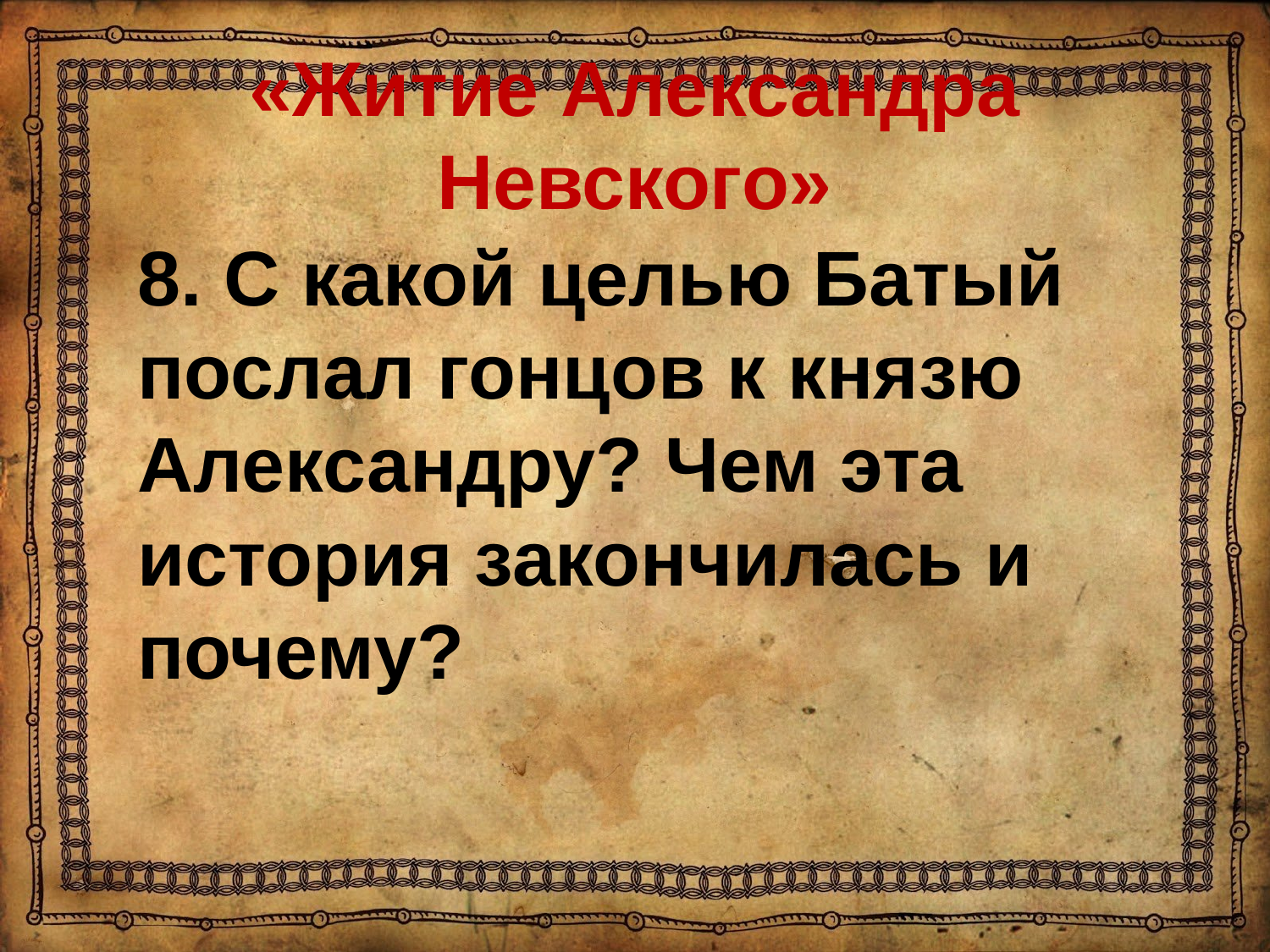

# «Житие Александра Невского»
8. С какой целью Батый послал гонцов к князю Александру? Чем эта история закончилась и почему?